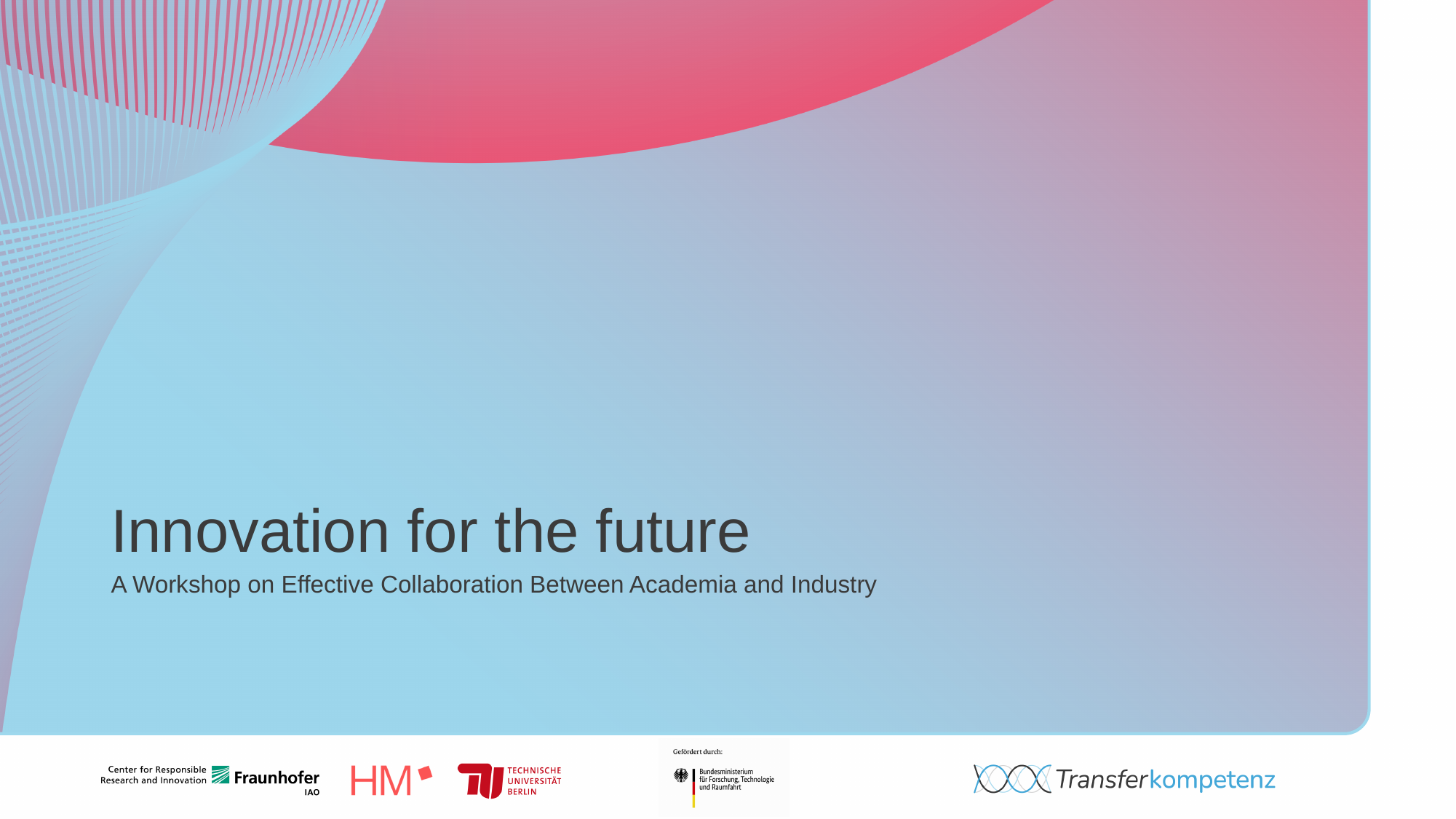

# Innovation for the future
A Workshop on Effective Collaboration Between Academia and Industry